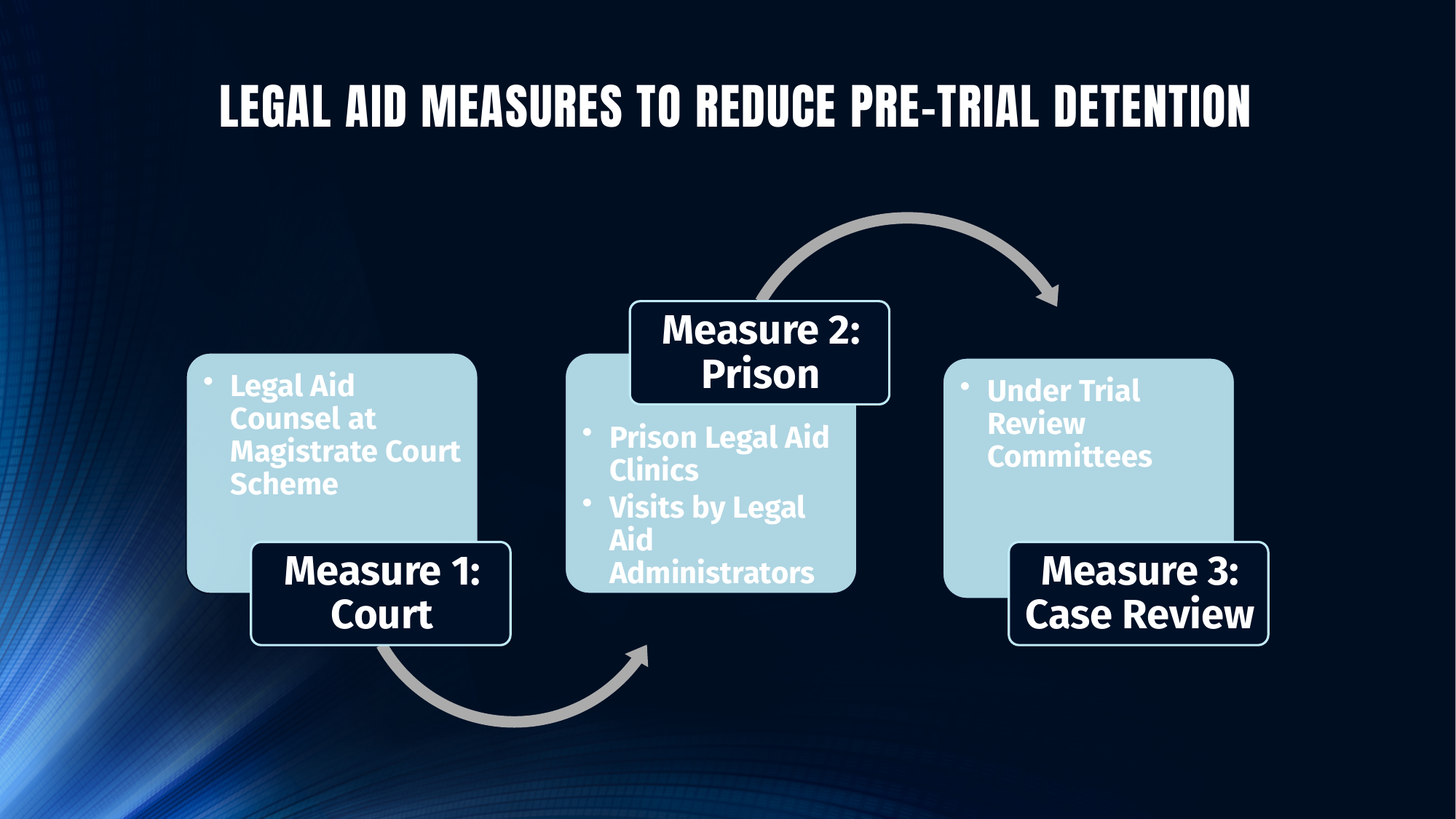

# LEGAL AID MEASURES TO REDUCE PRE-TRIAL DETENTION
Legal Aid Counsel at Magistrate Court Scheme
Measure 1: Court
Prison Legal Aid Clinics
Visits by Legal Aid Administrators
Measure 2: Prison
Under Trial Review Committees
Measure 3: Case Review